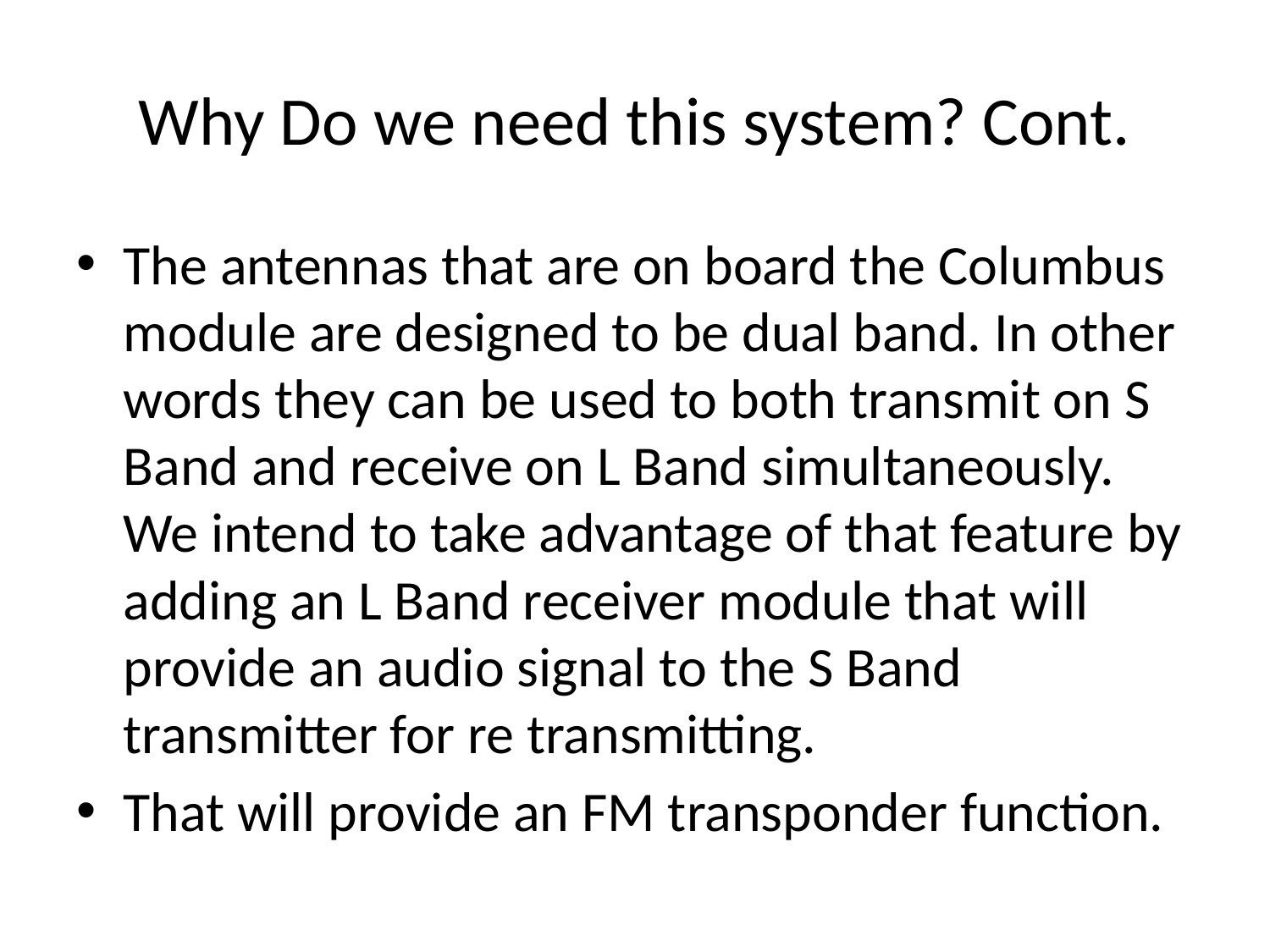

# Why Do we need this system? Cont.
The antennas that are on board the Columbus module are designed to be dual band. In other words they can be used to both transmit on S Band and receive on L Band simultaneously. We intend to take advantage of that feature by adding an L Band receiver module that will provide an audio signal to the S Band transmitter for re transmitting.
That will provide an FM transponder function.